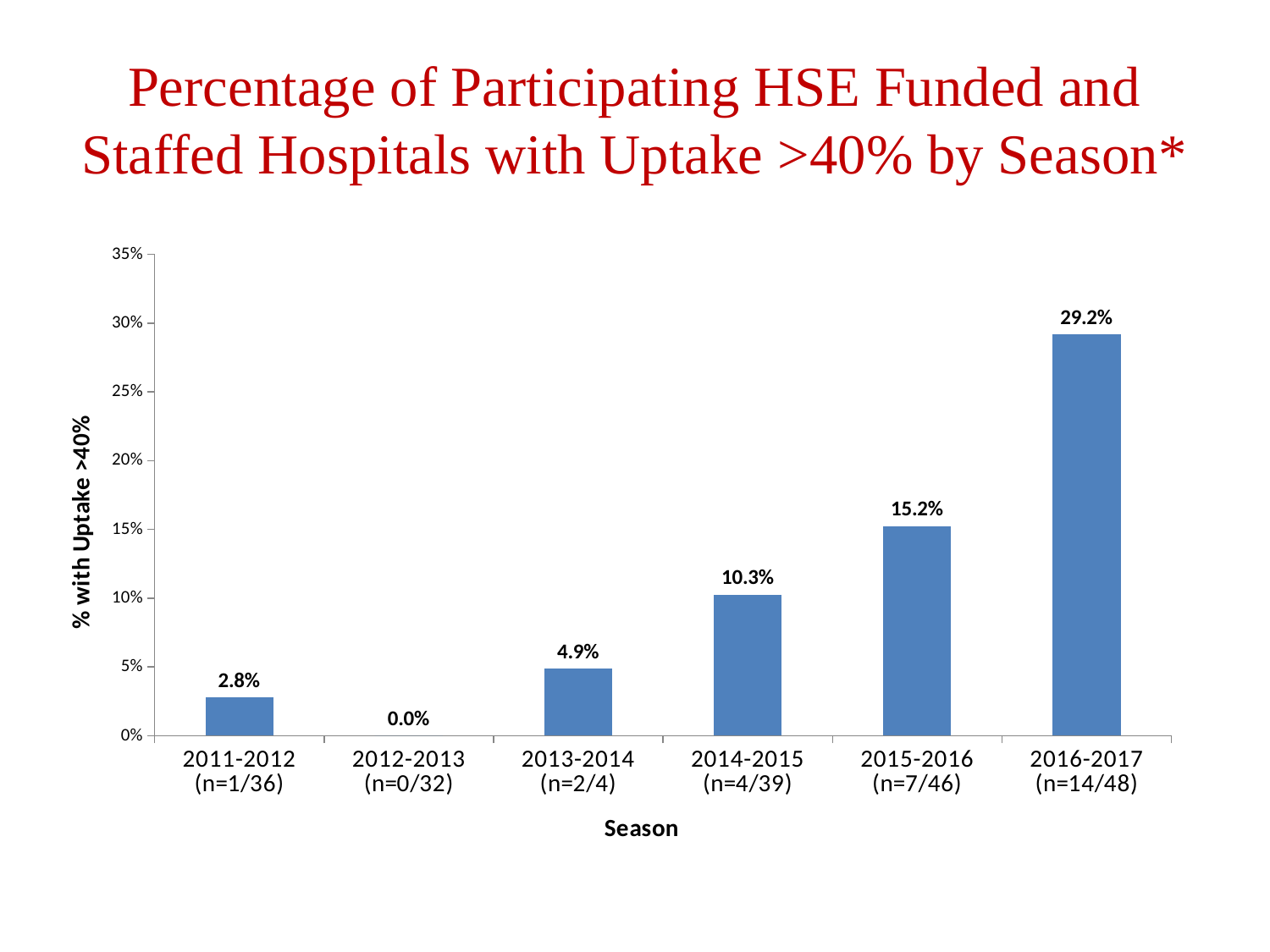

# Percentage of Participating HSE Funded and Staffed Hospitals with Uptake >40% by Season*

### Chart

| Category | % Hospitals with Uptake > 40% |
|---|---|
| 2011-2012 (n=1/36) | 0.027777777777777776 |
| 2012-2013 (n=0/32) | 0.0 |
| 2013-2014 (n=2/4) | 0.04878048780487805 |
| 2014-2015 (n=4/39) | 0.10256410256410256 |
| 2015-2016 (n=7/46) | 0.15217391304347827 |
| 2016-2017 (n=14/48) | 0.2916666666666667 |